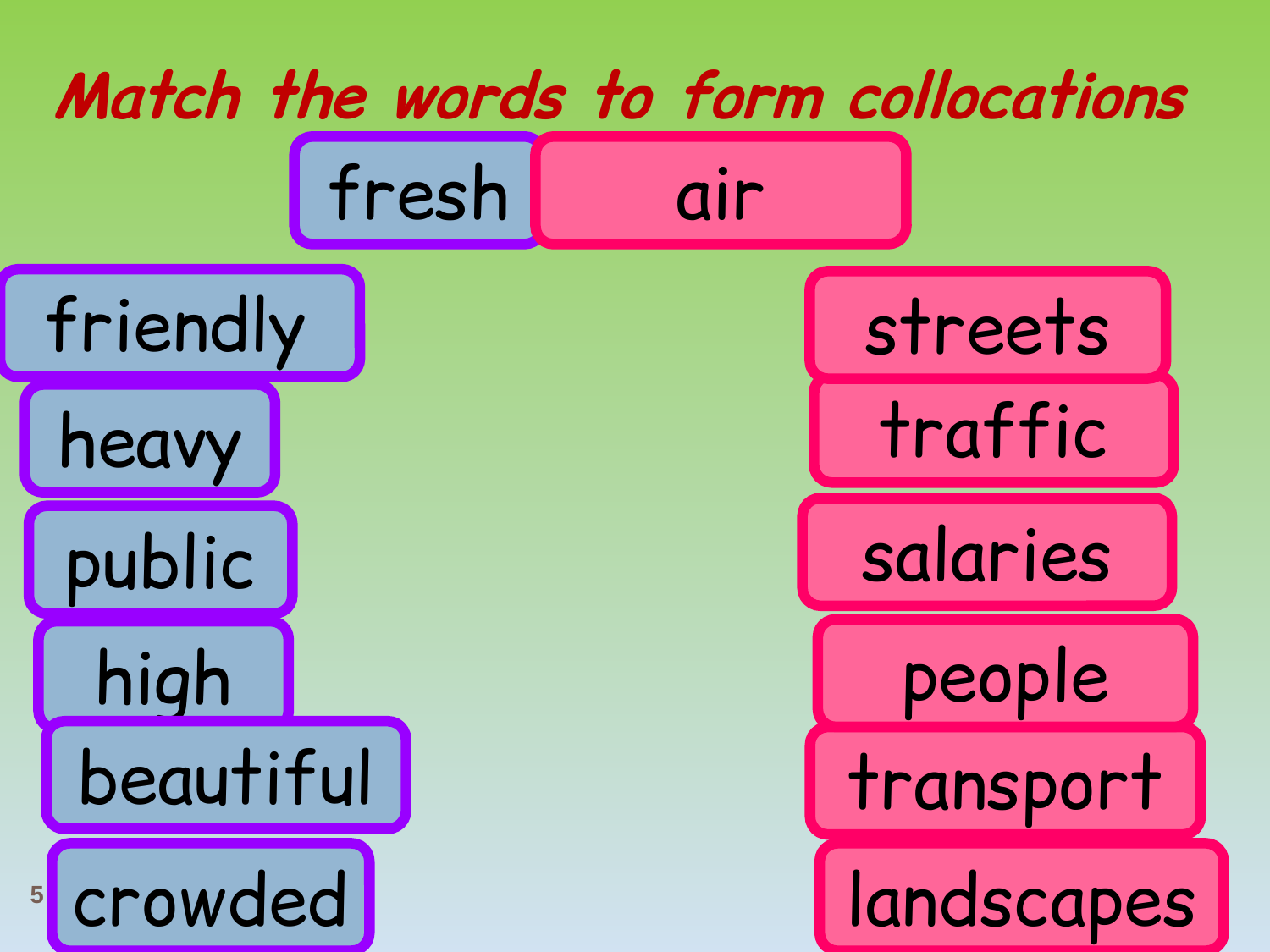

Match the words to form collocations
air
fresh
friendly
streets
traffic
heavy
salaries
public
people
high
beautiful
transport
crowded
landscapes
5